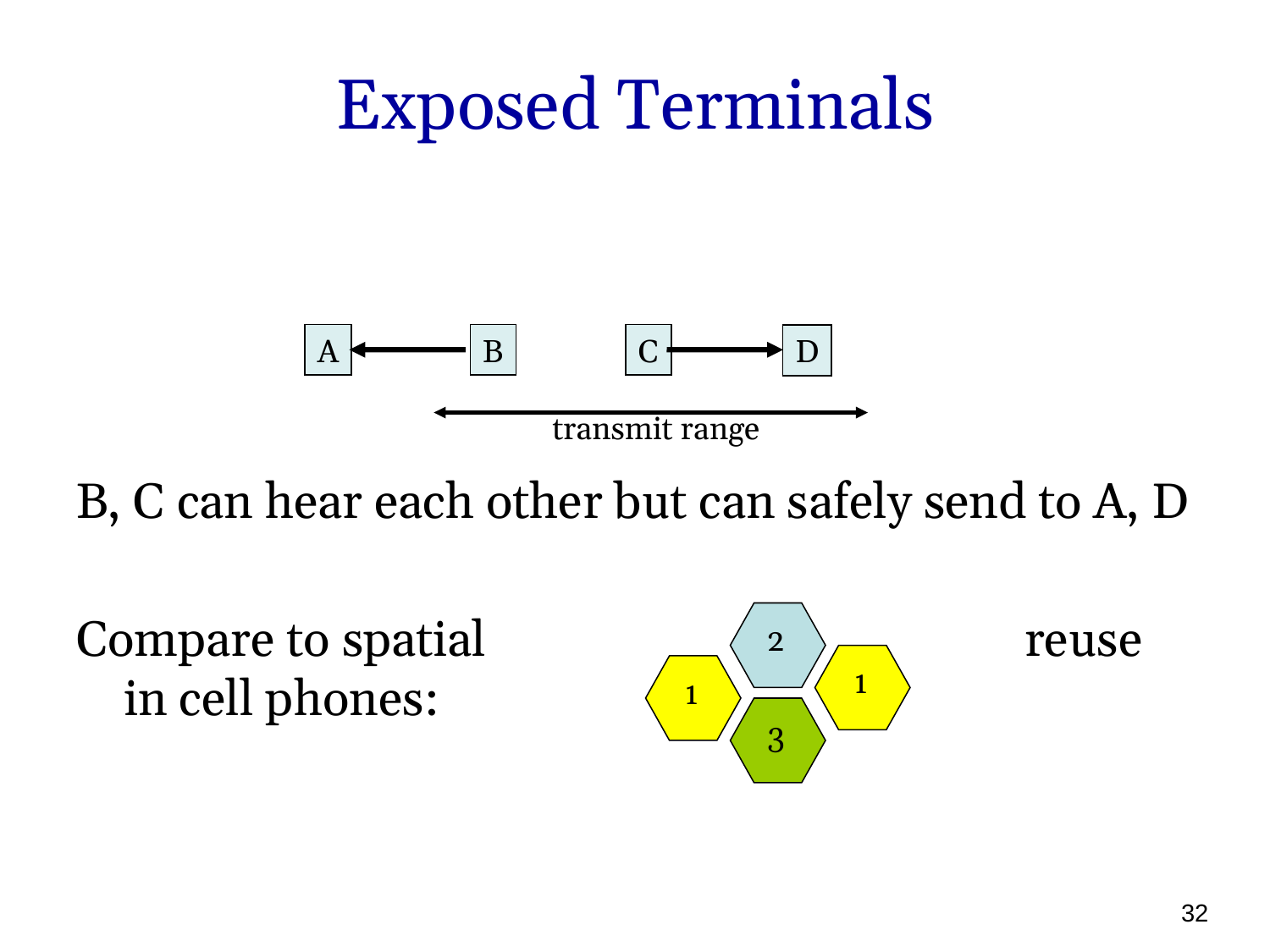

# Exposed Terminals

B, C can hear each other but can safely send to A, D

Compare to spatial					 reuse in cell phones:
A
B
C
D

transmit range

2

1
1

3
 32